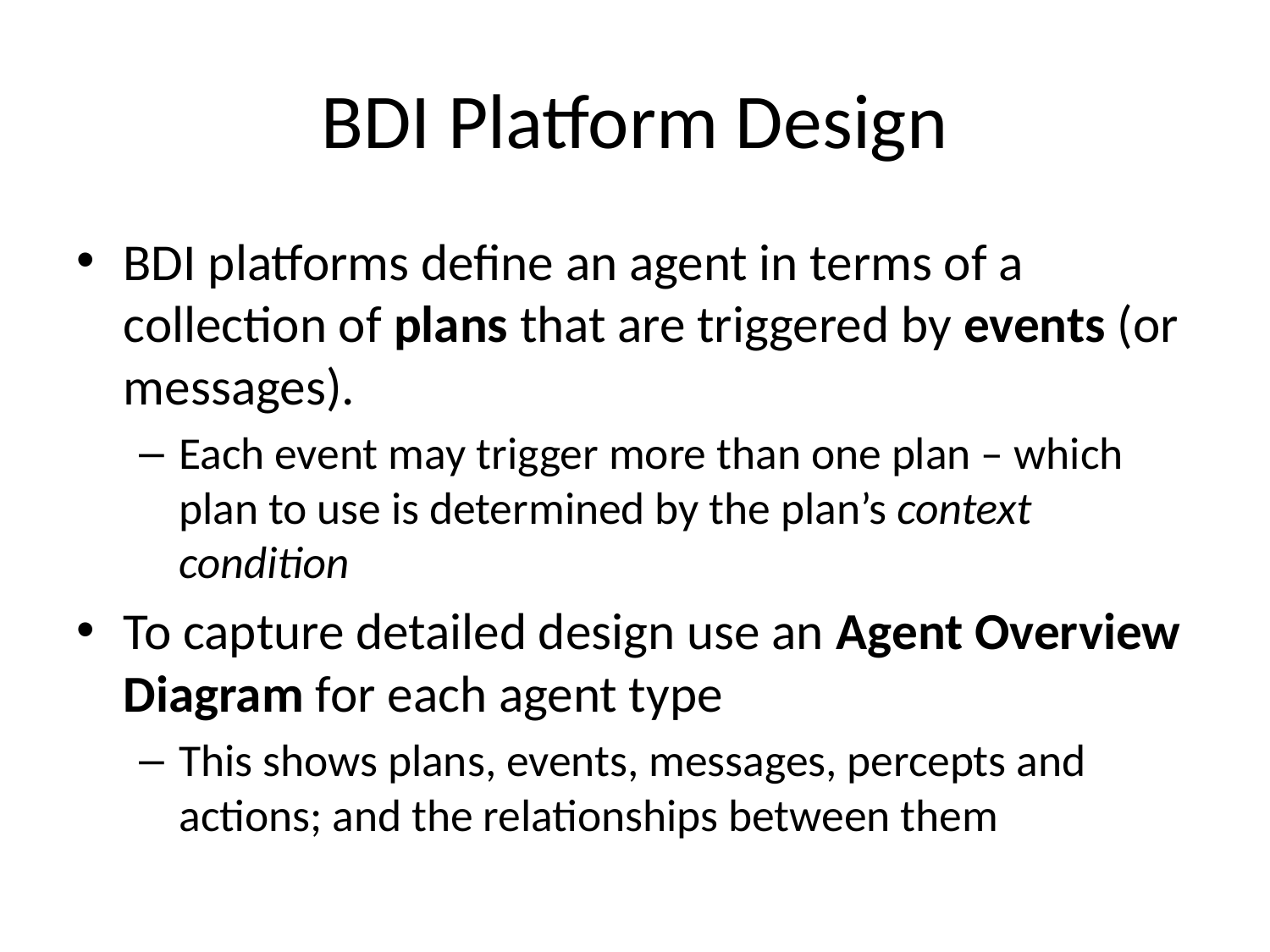

# BDI Platform Design
BDI platforms define an agent in terms of a collection of plans that are triggered by events (or messages).
Each event may trigger more than one plan – which plan to use is determined by the plan’s context condition
To capture detailed design use an Agent Overview Diagram for each agent type
This shows plans, events, messages, percepts and actions; and the relationships between them